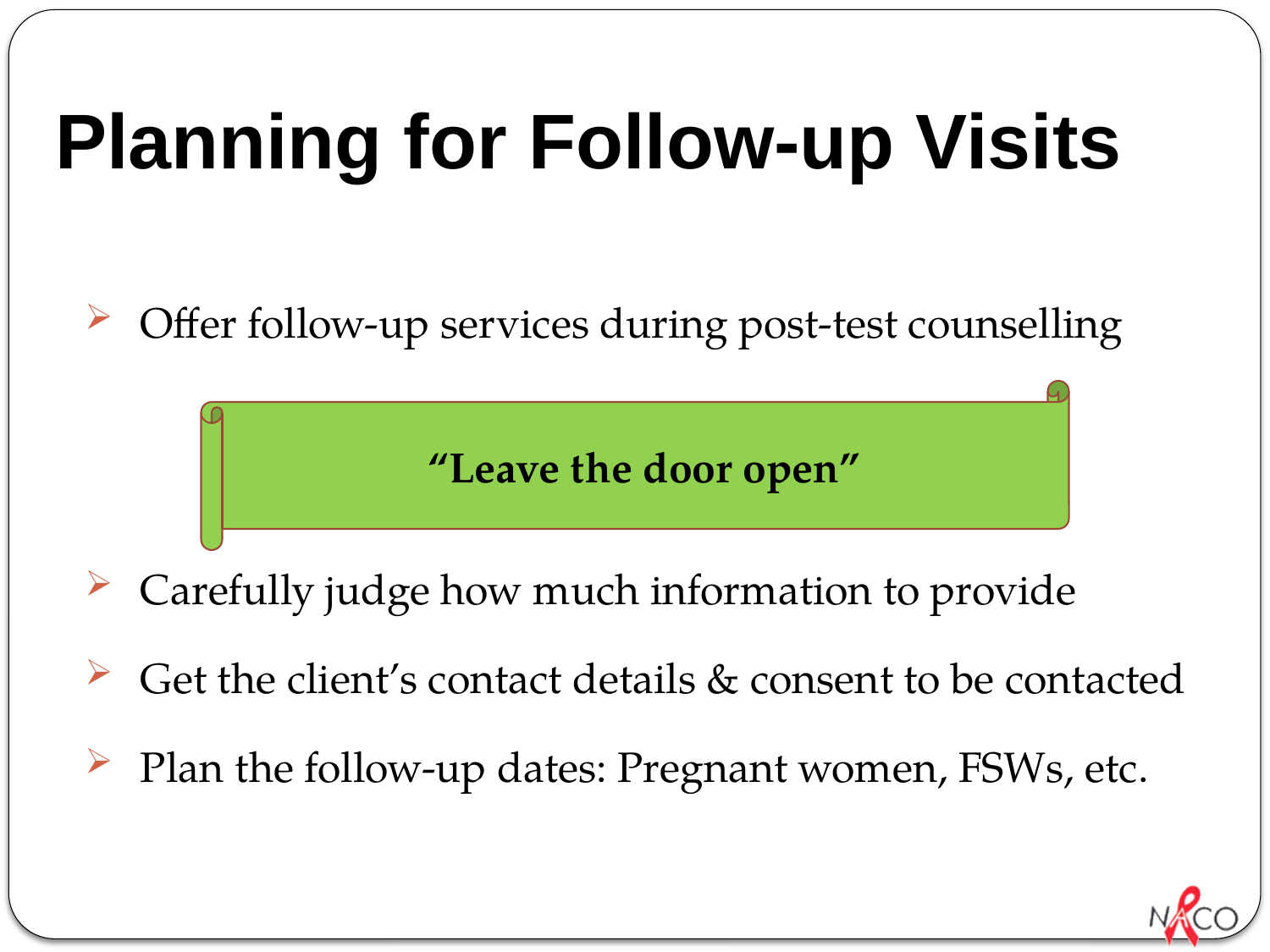

# Planning for Follow-up Visits

Offer follow-up services during post-test counselling

Carefully judge how much information to provide
Get the client’s contact details & consent to be contacted
Plan the follow-up dates: Pregnant women, FSWs, etc.

“Leave the door open”